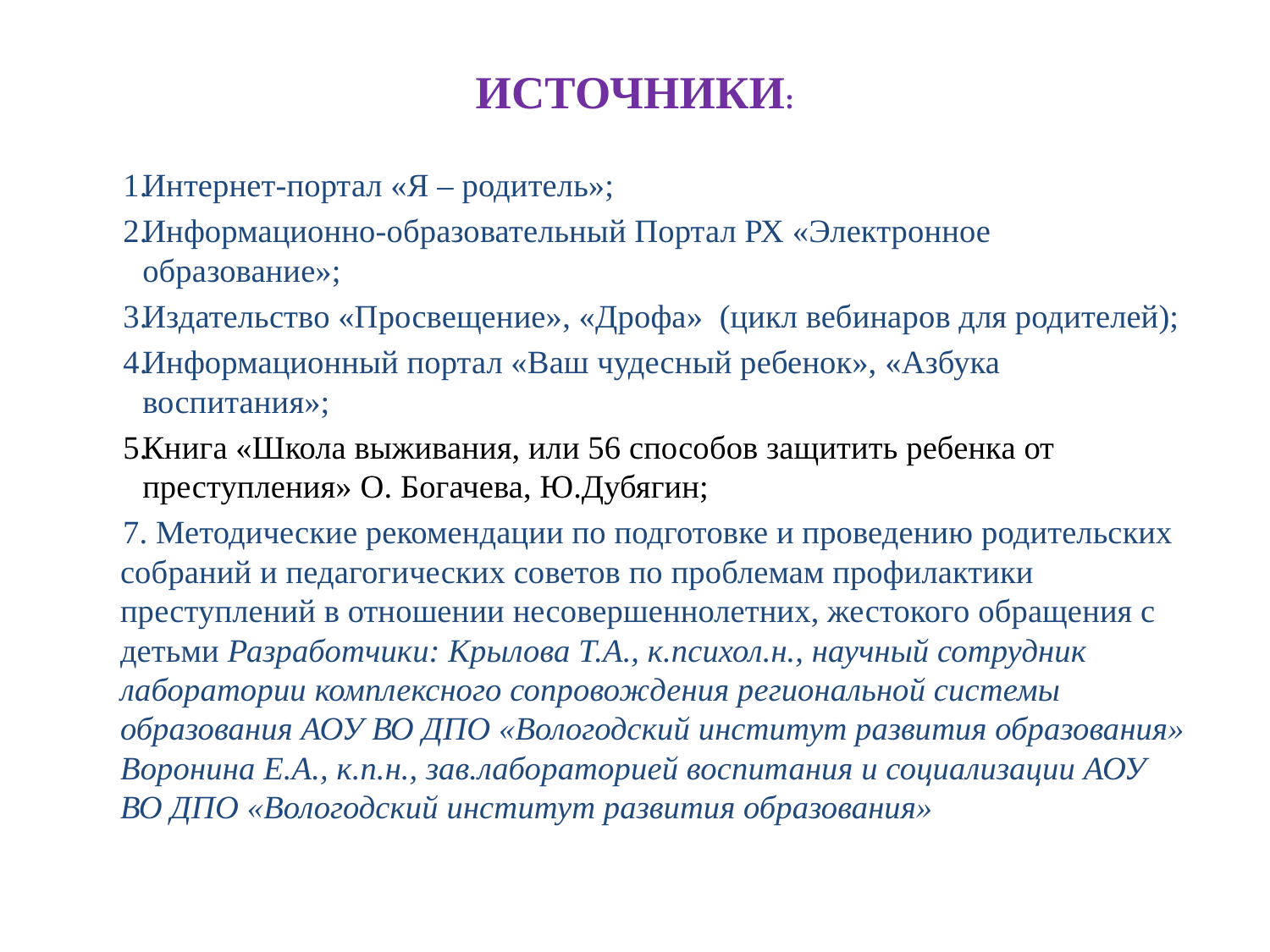

ИСТОЧНИКИ:

Интернет-портал «Я – родитель»;
Информационно-образовательный Портал РХ «Электронное образование»;
Издательство «Просвещение», «Дрофа»  (цикл вебинаров для родителей);
Информационный портал «Ваш чудесный ребенок», «Азбука воспитания»;
Книга «Школа выживания, или 56 способов защитить ребенка от преступления» О. Богачева, Ю.Дубягин;
7. Методические рекомендации по подготовке и проведению родительских   собраний и педагогических советов по проблемам профилактики преступлений в отношении несовершеннолетних, жестокого обращения с детьми Разработчики: Крылова Т.А., к.психол.н., научный сотрудник лаборатории комплексного сопровождения региональной системы образования АОУ ВО ДПО «Вологодский институт развития образования» Воронина Е.А., к.п.н., зав.лабораторией воспитания и социализации АОУ ВО ДПО «Вологодский институт развития образования»